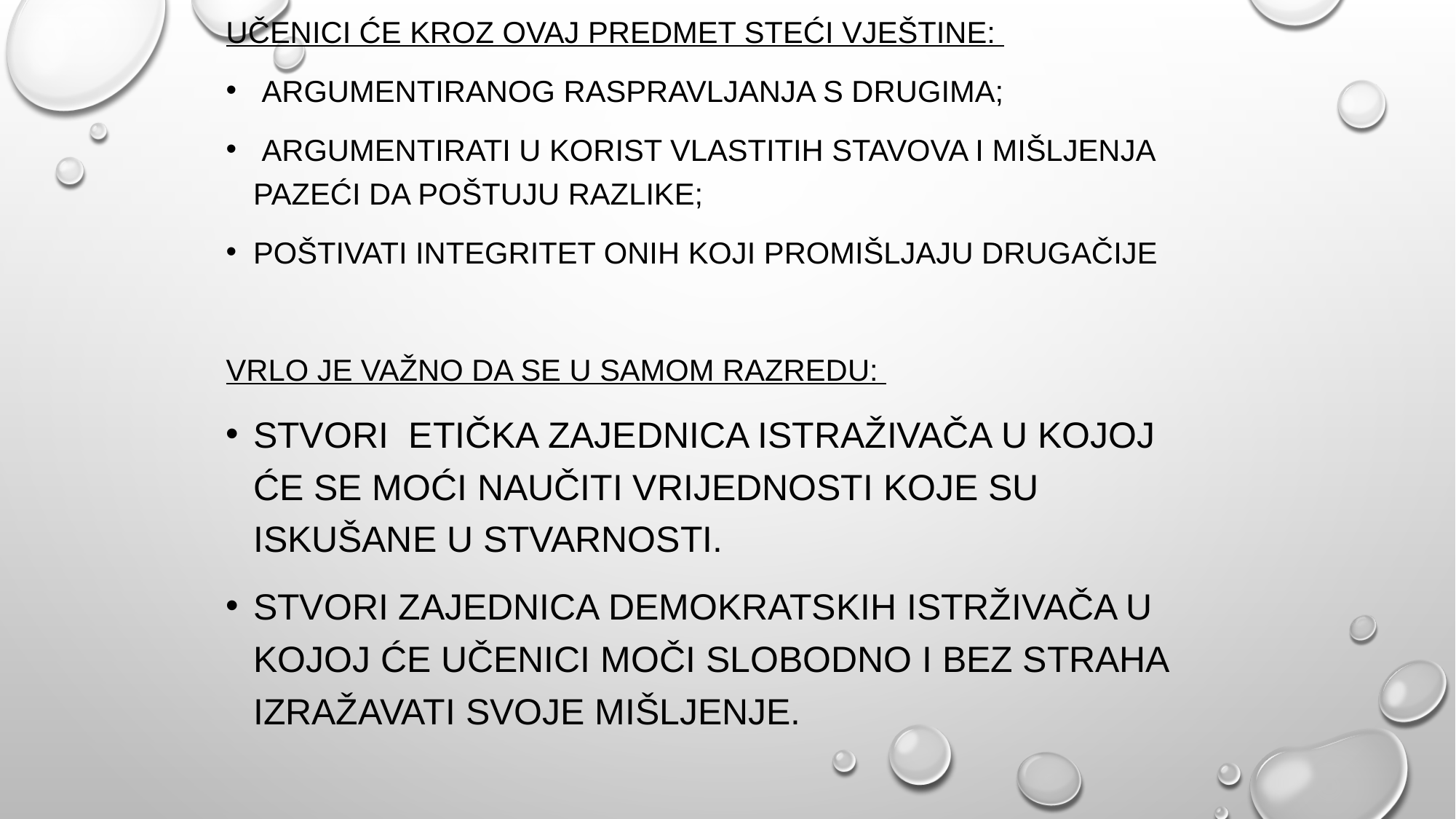

Učenici će kroz ovaj predmet steći vještine:
 argumentiranog raspravljanja s drugima;
 argumentirati u korist vlastitih stavova i mišljenja pazeći da poštuju razlike;
Poštivati integritet onih koji promišljaju drugaČije

Vrlo je važno da se u samom razredu:
Stvori  etička zajednica istraživača u kojoj će se moći naučiti vrijednosti koje su iskušane u stvarnosti.
Stvori zajednica demokratskih istrživača u kojoj će učenici moči slobodno i bez straha izražavati svoje mišljenje.